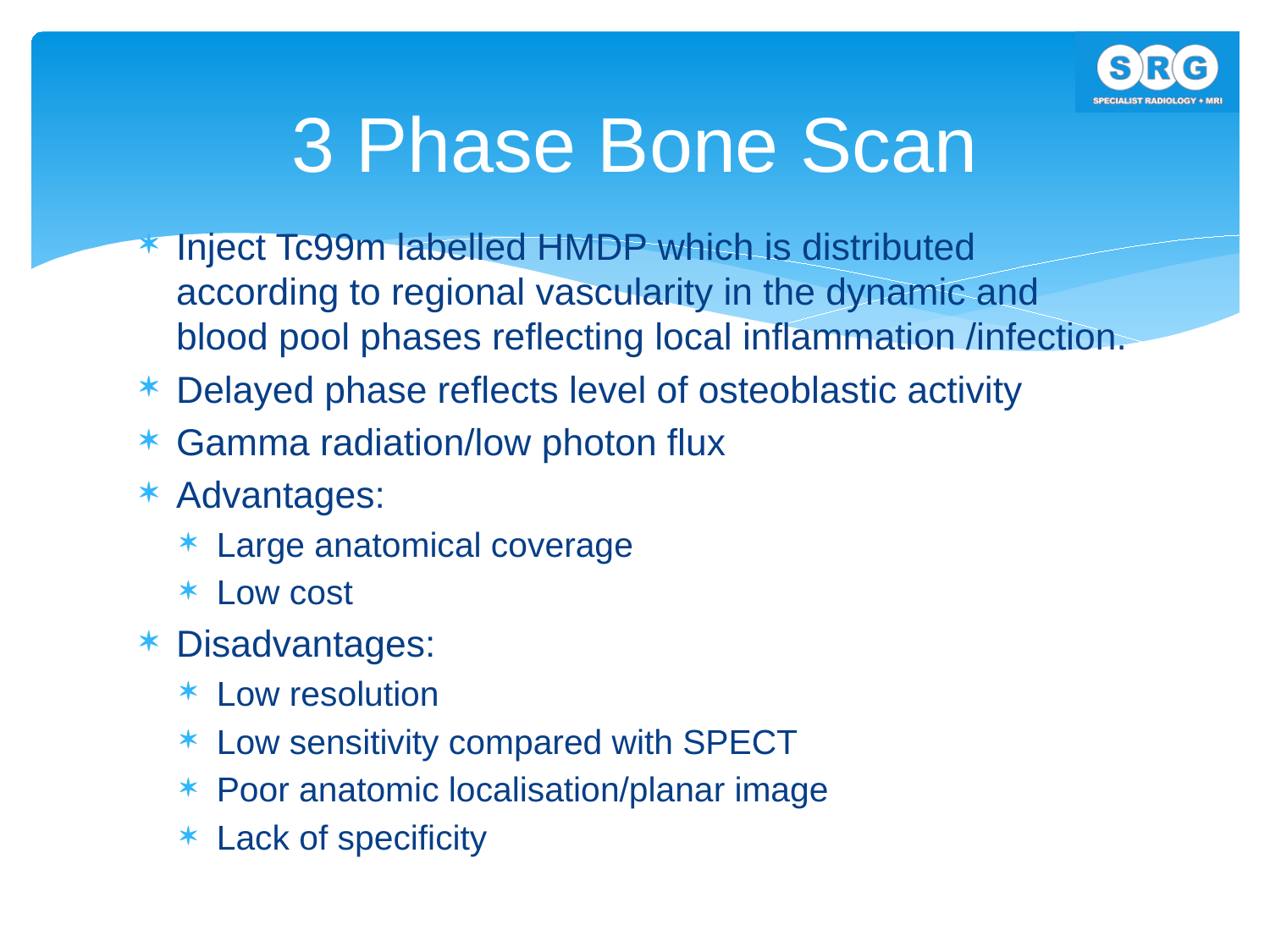

# 3 Phase Bone Scan
Inject Tc99m labelled HMDP which is distributed according to regional vascularity in the dynamic and blood pool phases reflecting local inflammation /infection.
Delayed phase reflects level of osteoblastic activity
Gamma radiation/low photon flux
Advantages:
Large anatomical coverage
Low cost
Disadvantages:
Low resolution
Low sensitivity compared with SPECT
Poor anatomic localisation/planar image
Lack of specificity